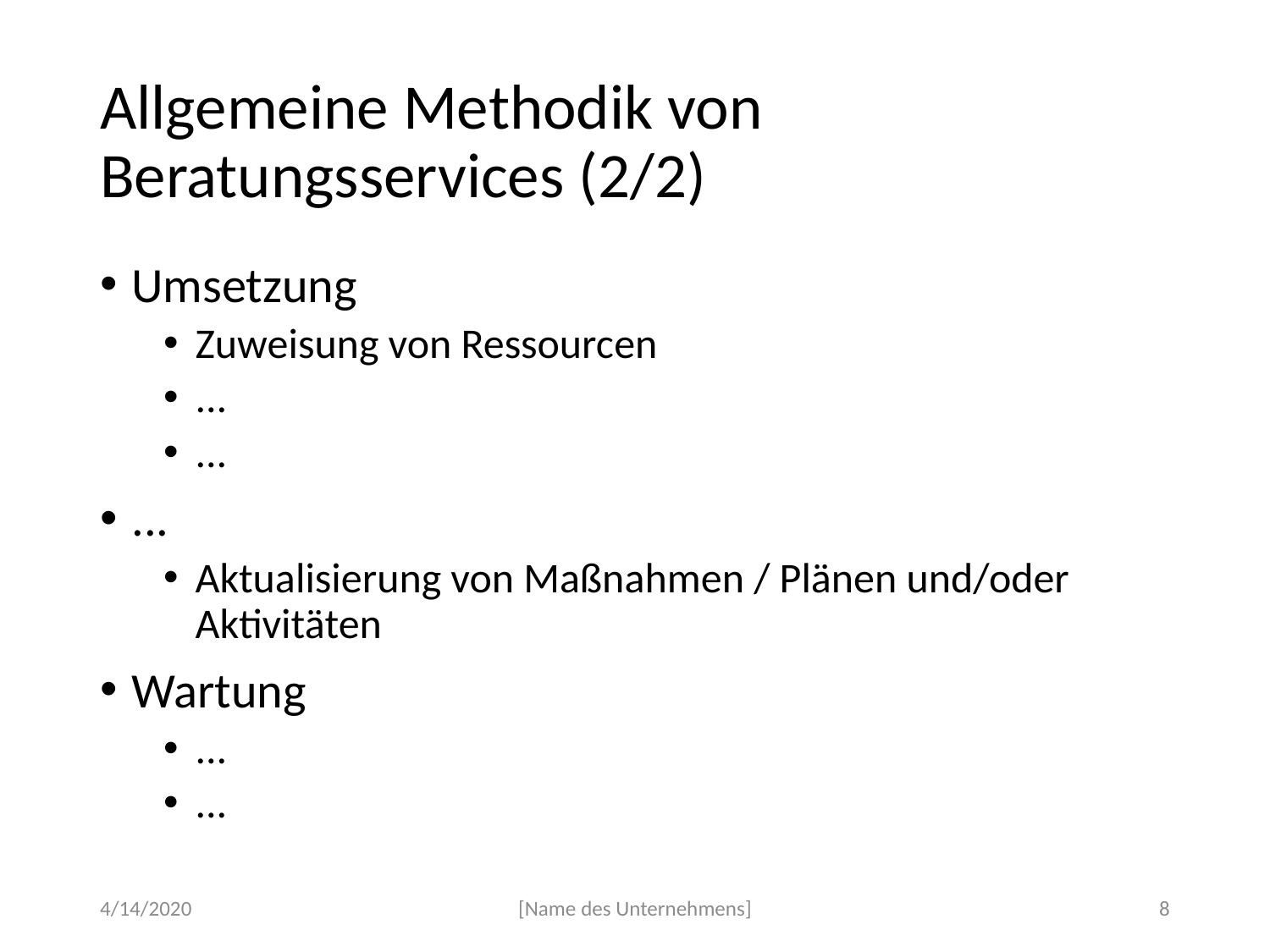

# Allgemeine Methodik von Beratungsservices (2/2)
Umsetzung
Zuweisung von Ressourcen
...
...
...
Aktualisierung von Maßnahmen / Plänen und/oder Aktivitäten
Wartung
...
...
4/14/2020
[Name des Unternehmens]
8